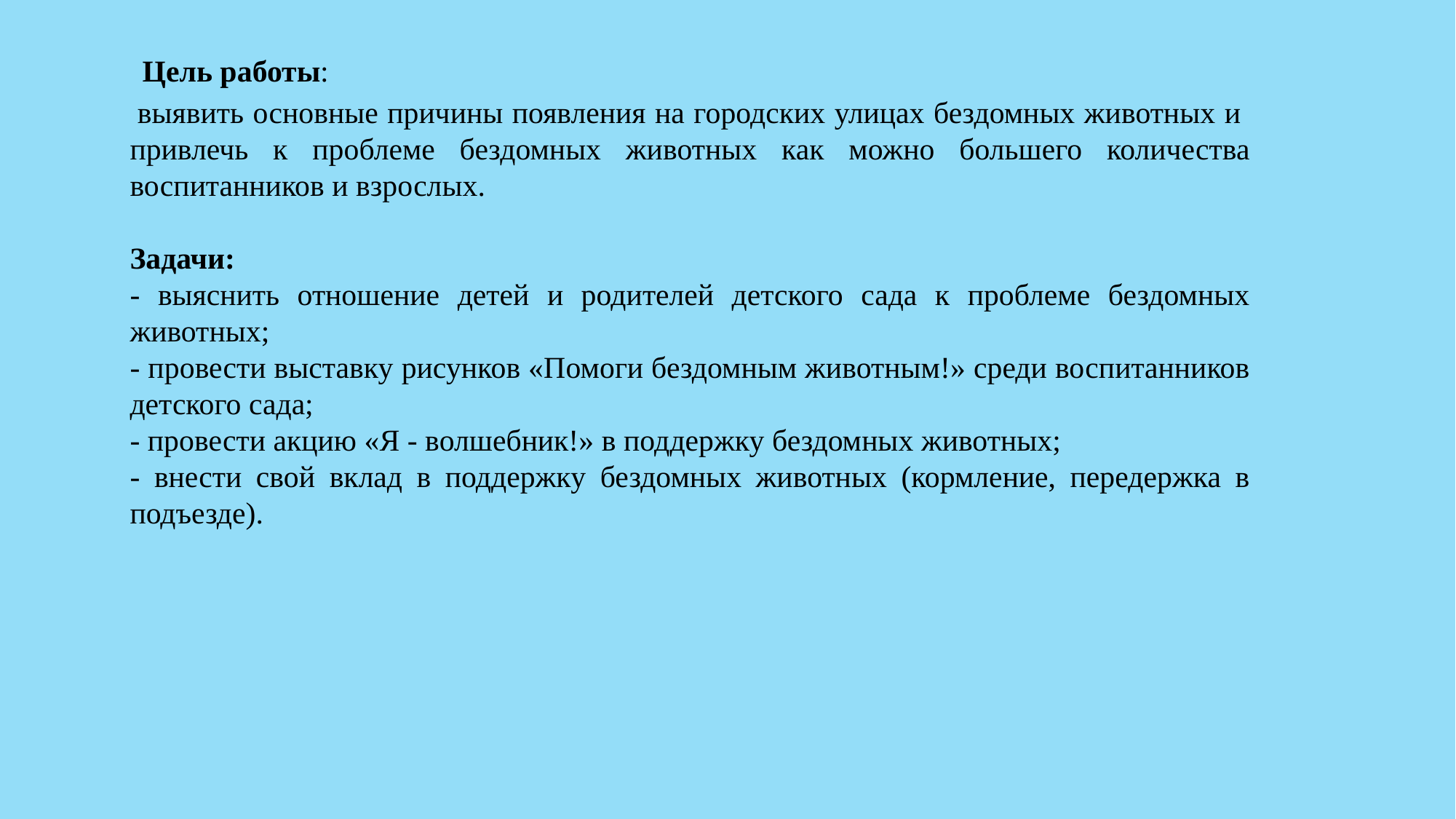

Цель работы:
 выявить основные причины появления на городских улицах бездомных животных и  привлечь к проблеме бездомных животных как можно большего количества воспитанников и взрослых.

Задачи:
- выяснить отношение детей и родителей детского сада к проблеме бездомных животных;
- провести выставку рисунков «Помоги бездомным животным!» среди воспитанников детского сада;
- провести акцию «Я - волшебник!» в поддержку бездомных животных;
- внести свой вклад в поддержку бездомных животных (кормление, передержка в подъезде).